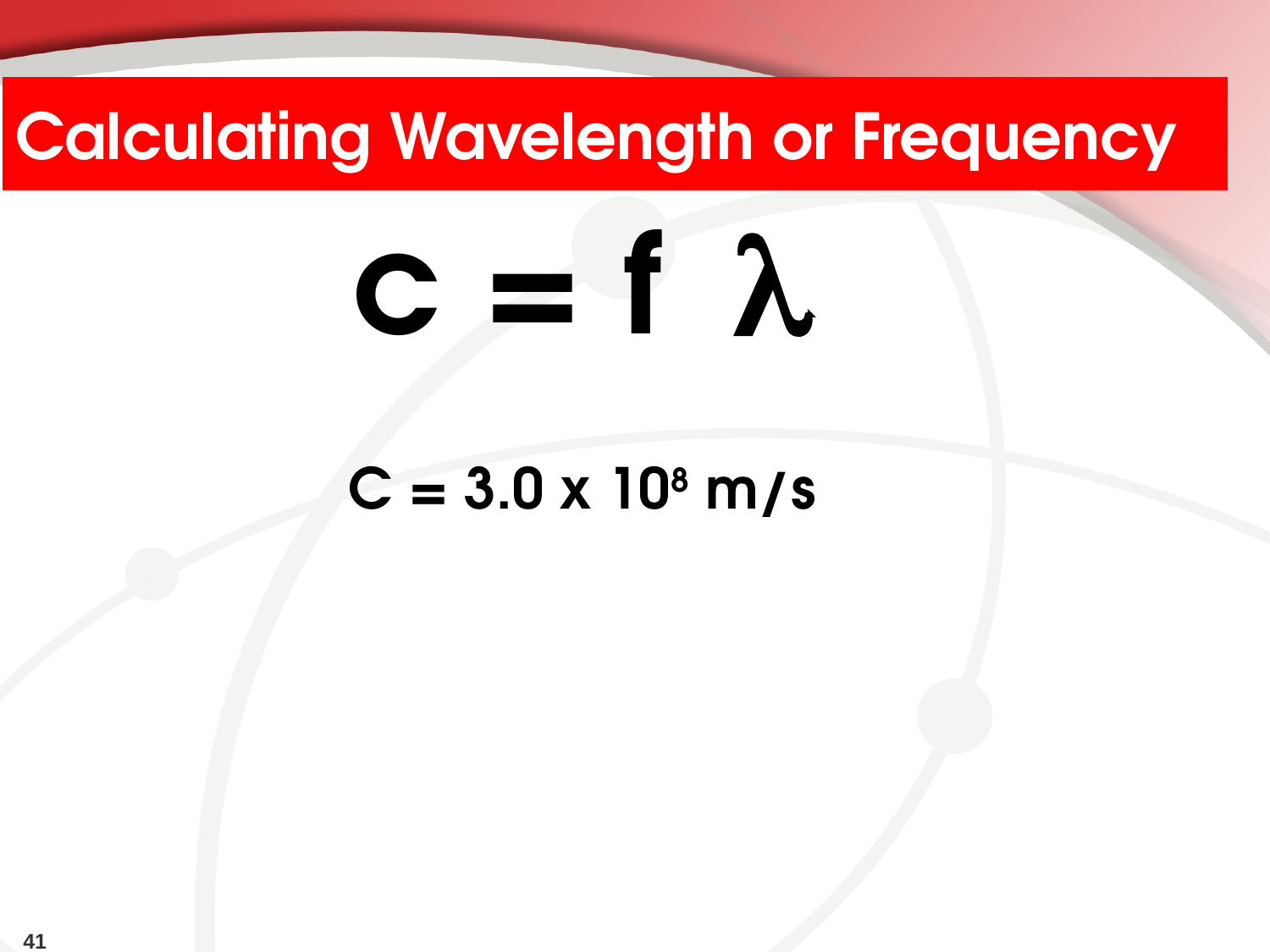

Calculating Wavelength or Frequency
#
c = f λ

C = 3.0 x 108 m/s
41